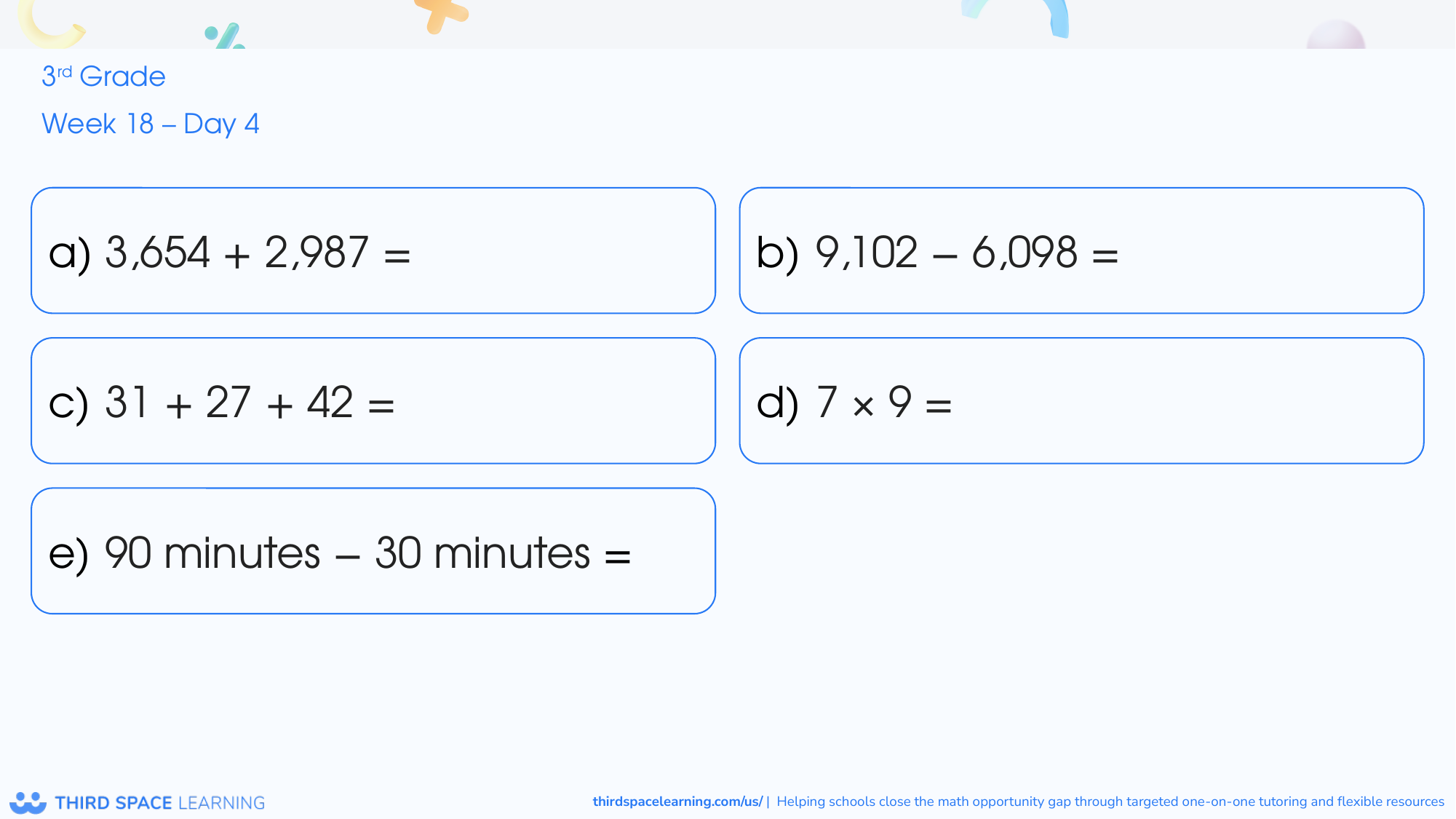

3rd Grade
Week 18 – Day 4
3,654 + 2,987 =
9,102 − 6,098 =
31 + 27 + 42 =
7 × 9 =
90 minutes − 30 minutes =